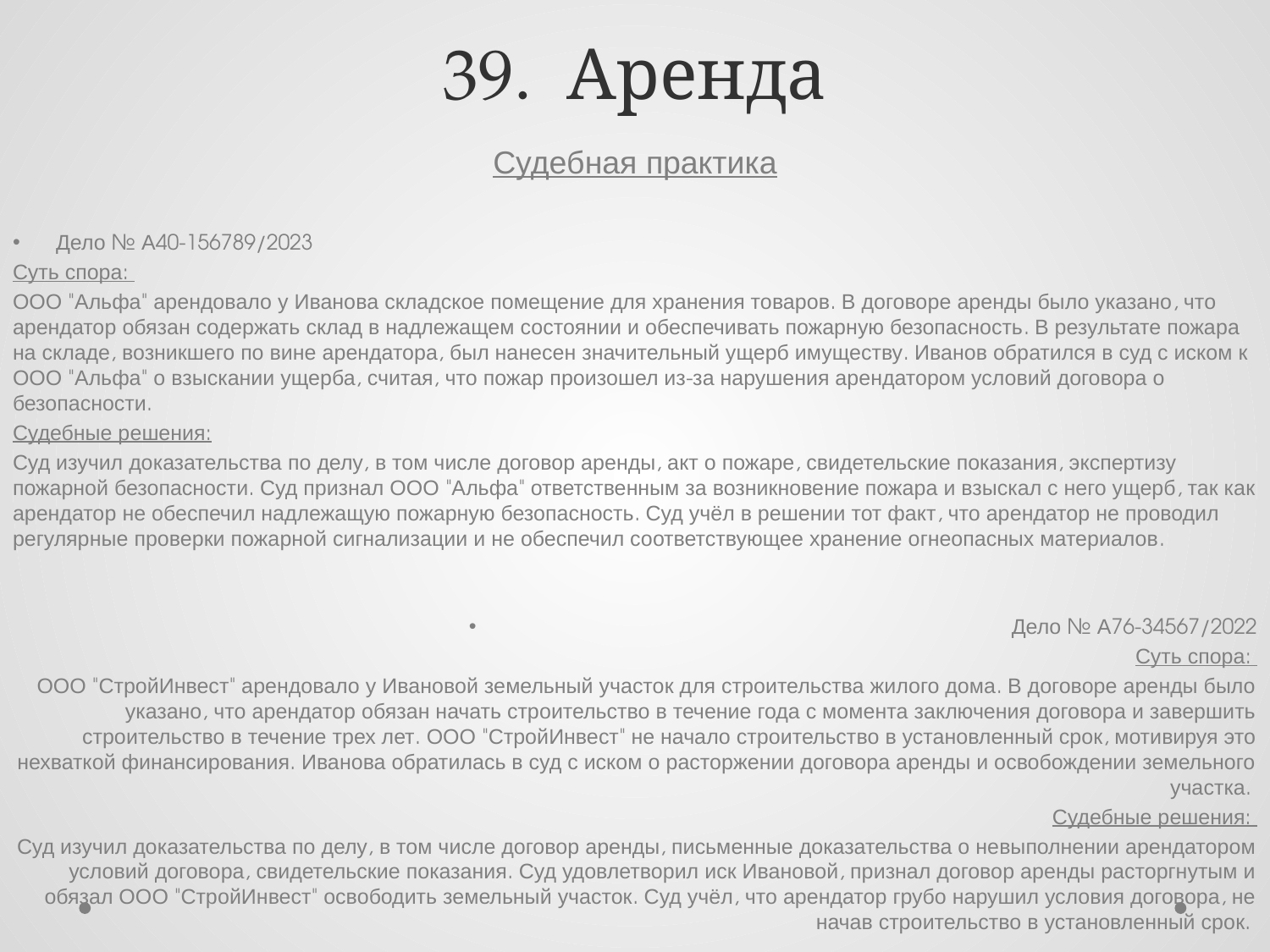

# 39.  Аренда
Судебная практика

Дело № А40-156789/2023
Суть спора:
ООО "Альфа" арендовало у Иванова складское помещение для хранения товаров. В договоре аренды было указано, что арендатор обязан содержать склад в надлежащем состоянии и обеспечивать пожарную безопасность. В результате пожара на складе, возникшего по вине арендатора, был нанесен значительный ущерб имуществу. Иванов обратился в суд с иском к ООО "Альфа" о взыскании ущерба, считая, что пожар произошел из-за нарушения арендатором условий договора о безопасности.
Судебные решения:
Суд изучил доказательства по делу, в том числе договор аренды, акт о пожаре, свидетельские показания, экспертизу пожарной безопасности. Суд признал ООО "Альфа" ответственным за возникновение пожара и взыскал с него ущерб, так как арендатор не обеспечил надлежащую пожарную безопасность. Суд учёл в решении тот факт, что арендатор не проводил регулярные проверки пожарной сигнализации и не обеспечил соответствующее хранение огнеопасных материалов.

Дело № А76-34567/2022
Суть спора:
ООО "СтройИнвест" арендовало у Ивановой земельный участок для строительства жилого дома. В договоре аренды было указано, что арендатор обязан начать строительство в течение года с момента заключения договора и завершить строительство в течение трех лет. ООО "СтройИнвест" не начало строительство в установленный срок, мотивируя это нехваткой финансирования. Иванова обратилась в суд с иском о расторжении договора аренды и освобождении земельного участка.
Судебные решения:
Суд изучил доказательства по делу, в том числе договор аренды, письменные доказательства о невыполнении арендатором условий договора, свидетельские показания. Суд удовлетворил иск Ивановой, признал договор аренды расторгнутым и обязал ООО "СтройИнвест" освободить земельный участок. Суд учёл, что арендатор грубо нарушил условия договора, не начав строительство в установленный срок.